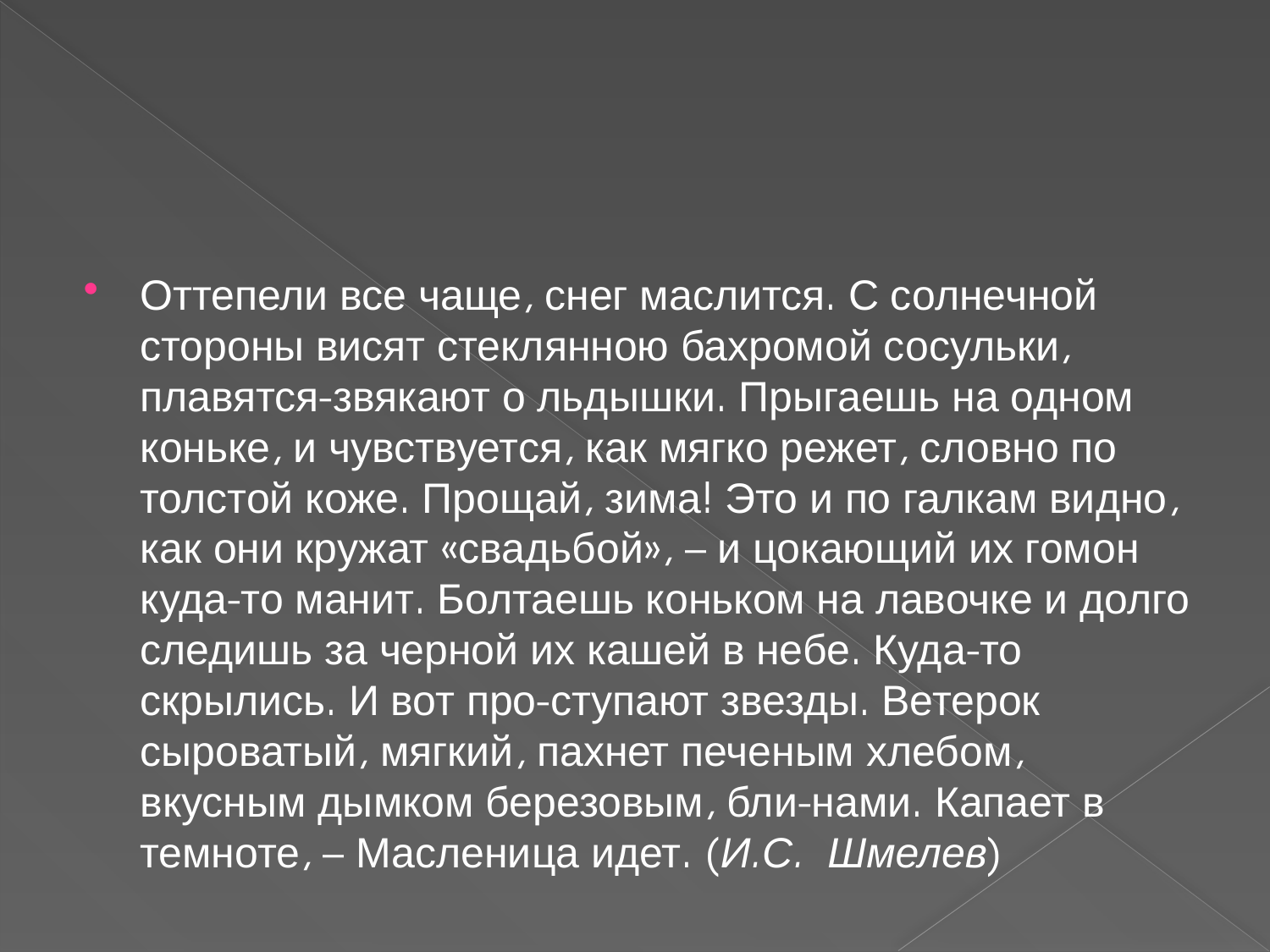

#
Оттепели все чаще, снег маслится. С солнечной стороны висят стеклянною бахромой сосульки, плавятся-звякают о льдышки. Прыгаешь на одном коньке, и чувствуется, как мягко режет, словно по толстой коже. Прощай, зима! Это и по галкам видно, как они кружат «свадьбой», – и цокающий их гомон куда-то манит. Болтаешь коньком на лавочке и долго следишь за черной их кашей в небе. Куда-то скрылись. И вот про-ступают звезды. Ветерок сыроватый, мягкий, пахнет печеным хлебом, вкусным дымком березовым, бли-нами. Капает в темноте, – Масленица идет. (И.С.  Шмелев)